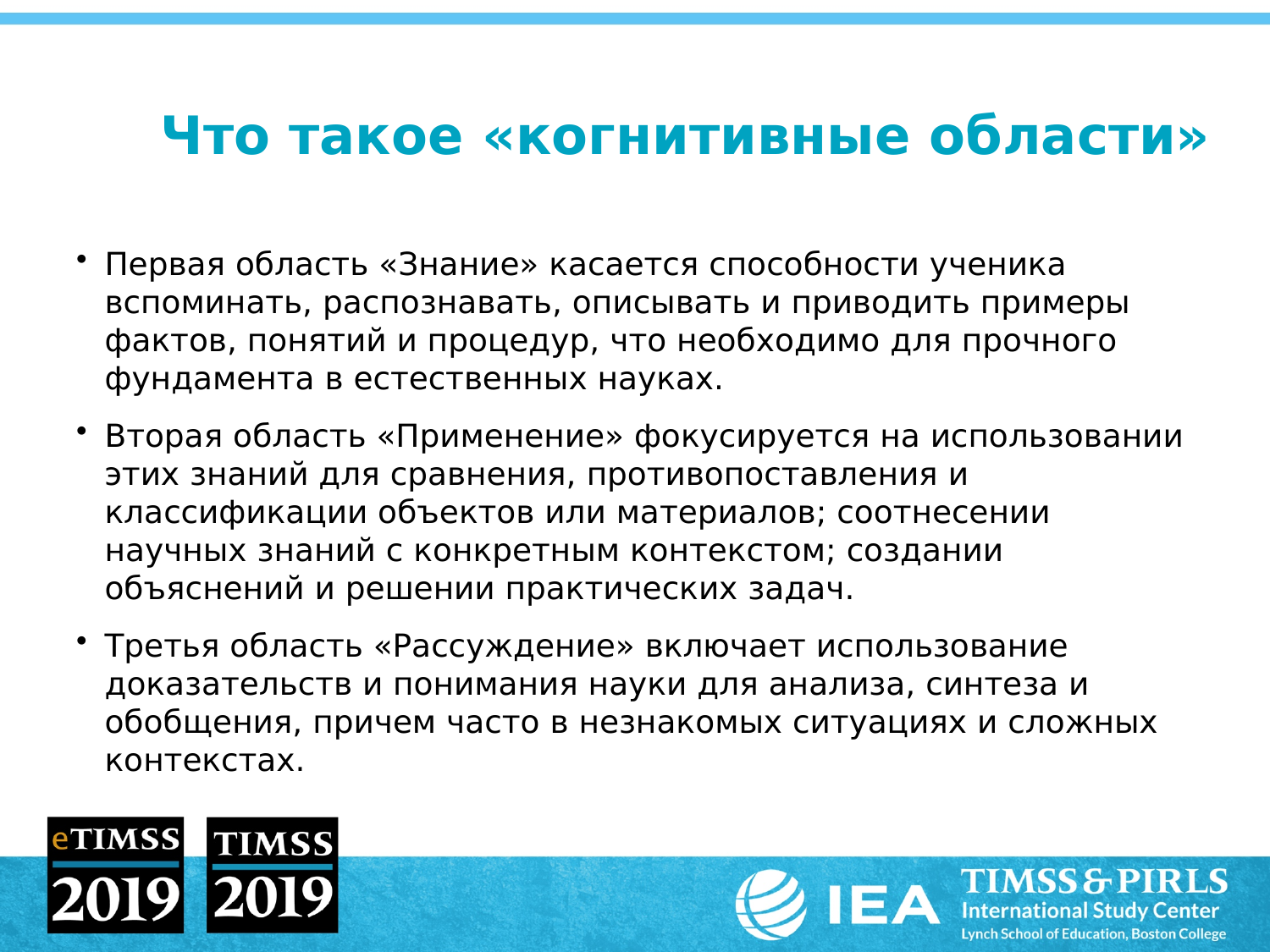

# Что такое «когнитивные области»
Первая область «Знание» касается способности ученика вспоминать, распознавать, описывать и приводить примеры фактов, понятий и процедур, что необходимо для прочного фундамента в естественных науках.
Вторая область «Применение» фокусируется на использовании этих знаний для сравнения, противопоставления и классификации объектов или материалов; соотнесении научных знаний с конкретным контекстом; создании объяснений и решении практических задач.
Третья область «Рассуждение» включает использование доказательств и понимания науки для анализа, синтеза и обобщения, причем часто в незнакомых ситуациях и сложных контекстах.